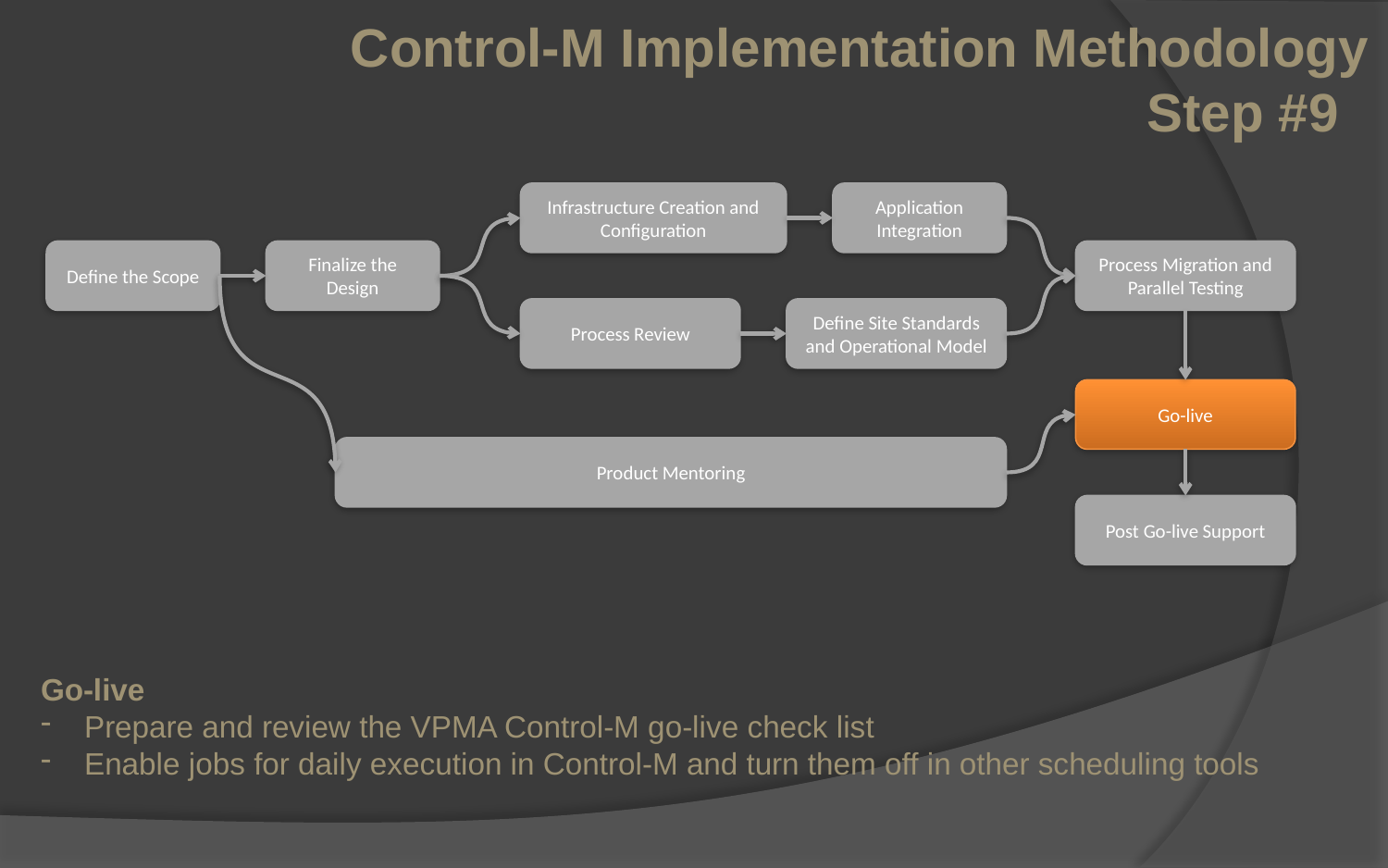

Control-M Implementation Methodology
Step #9
Infrastructure Creation and Configuration
Application Integration
Define the Scope
Finalize the Design
Process Migration and Parallel Testing
Process Review
Define Site Standards and Operational Model
Go-live
Product Mentoring
Post Go-live Support
Go-live
Prepare and review the VPMA Control-M go-live check list
Enable jobs for daily execution in Control-M and turn them off in other scheduling tools